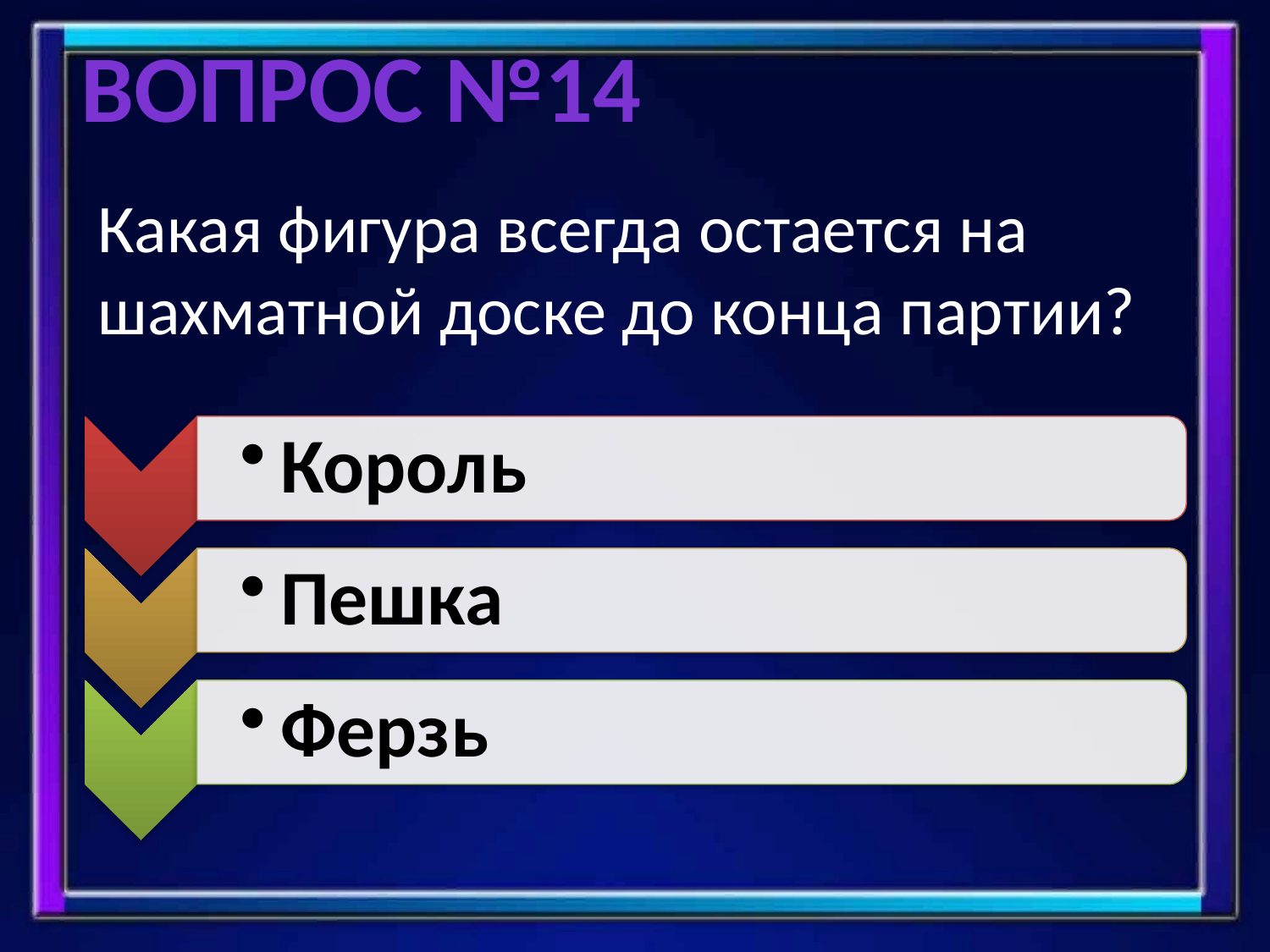

Вопрос №14
# Какая фигура всегда остается на шахматной доске до конца партии?

Король

Пешка

Ферзь